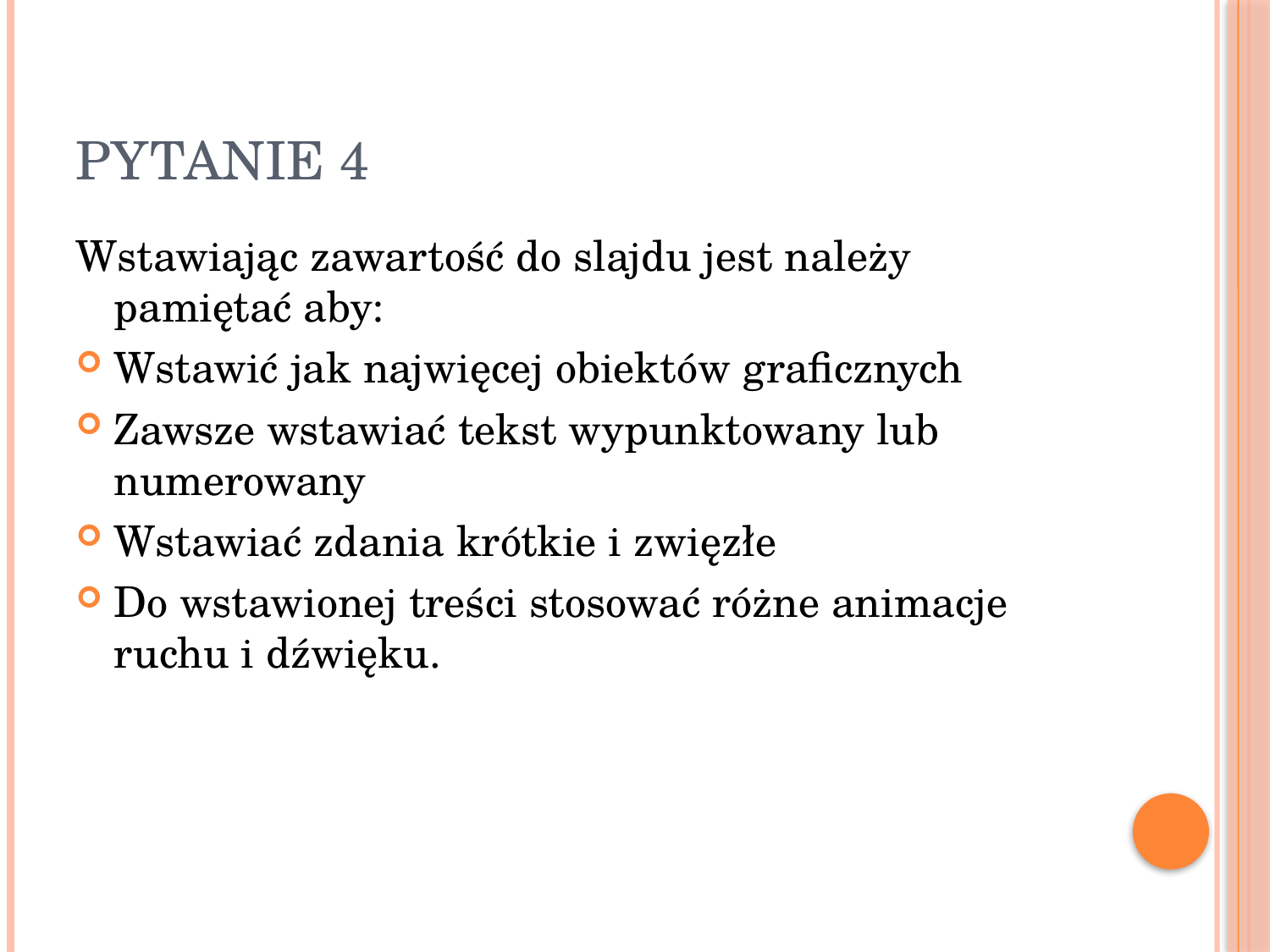

# Pytanie 4
Wstawiając zawartość do slajdu jest należy pamiętać aby:
Wstawić jak najwięcej obiektów graficznych
Zawsze wstawiać tekst wypunktowany lub numerowany
Wstawiać zdania krótkie i zwięzłe
Do wstawionej treści stosować różne animacje ruchu i dźwięku.